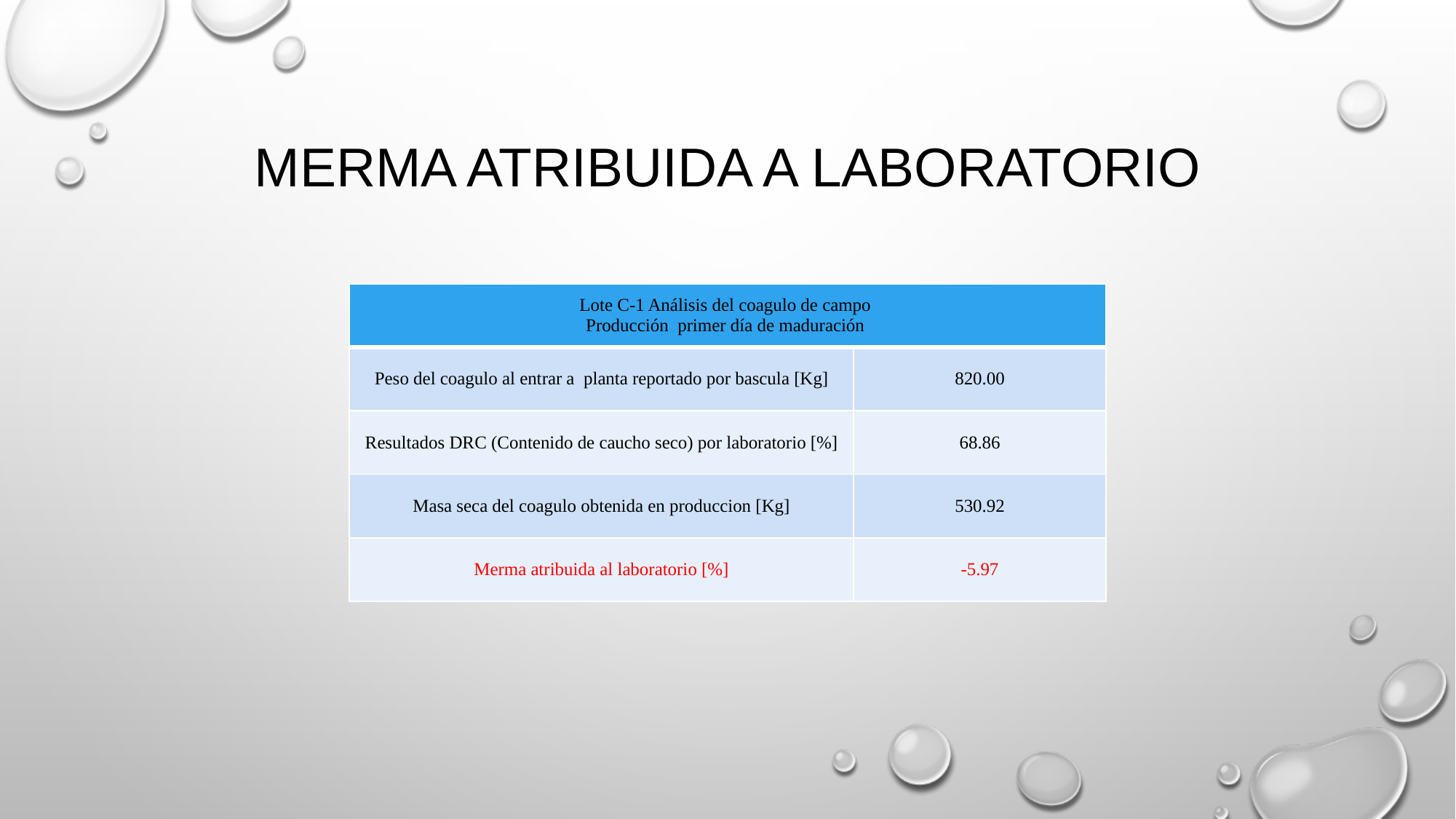

# Merma atribuida a laboratorio
| Lote C-1 Análisis del coagulo de campo Producción primer día de maduración |  |
| --- | --- |
| Peso del coagulo al entrar a planta reportado por bascula [Kg] | 820.00 |
| Resultados DRC (Contenido de caucho seco) por laboratorio [%] | 68.86 |
| Masa seca del coagulo obtenida en produccion [Kg] | 530.92 |
| Merma atribuida al laboratorio [%] | -5.97 |